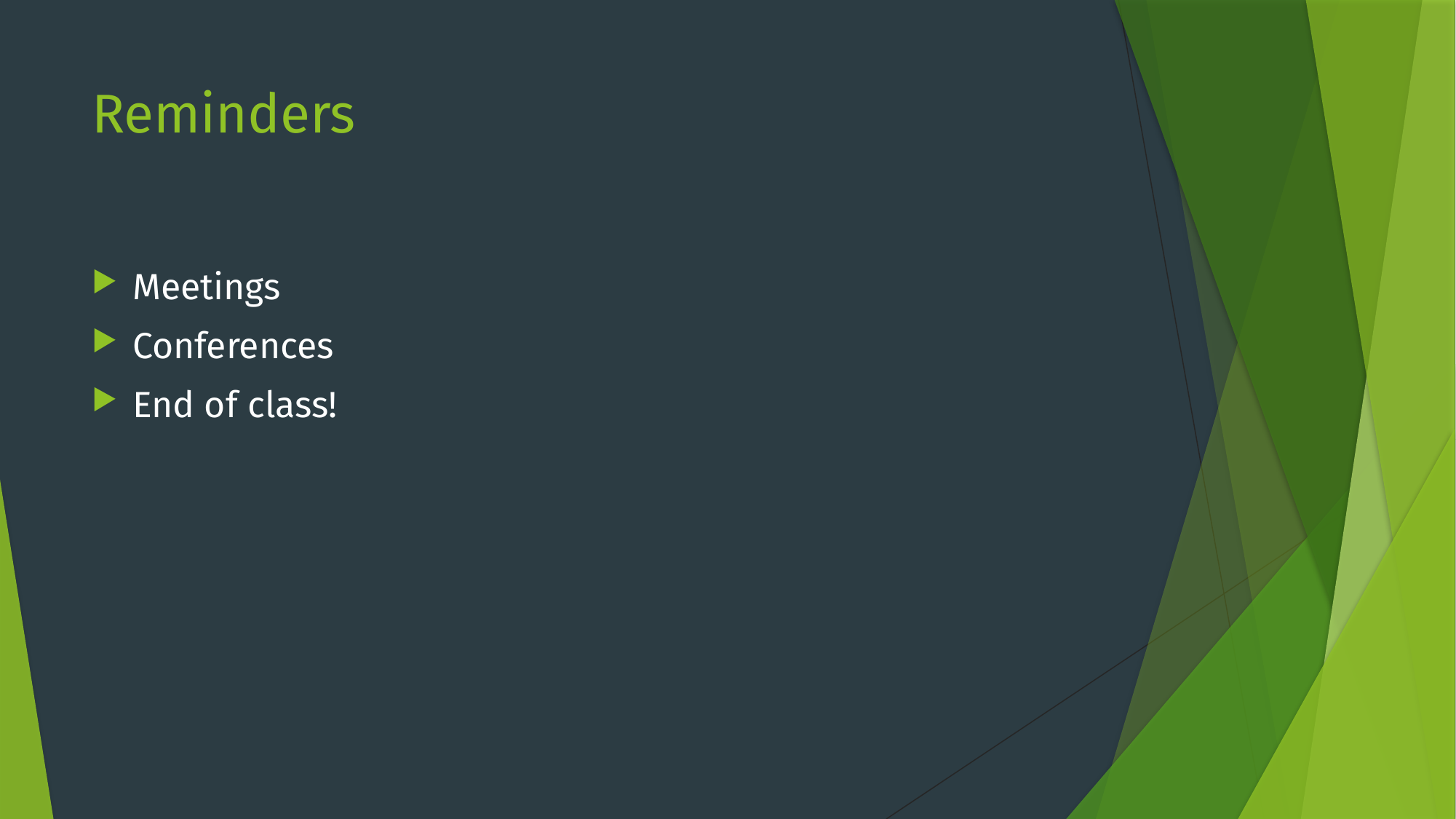

# Reminders
Meetings
Conferences
End of class!